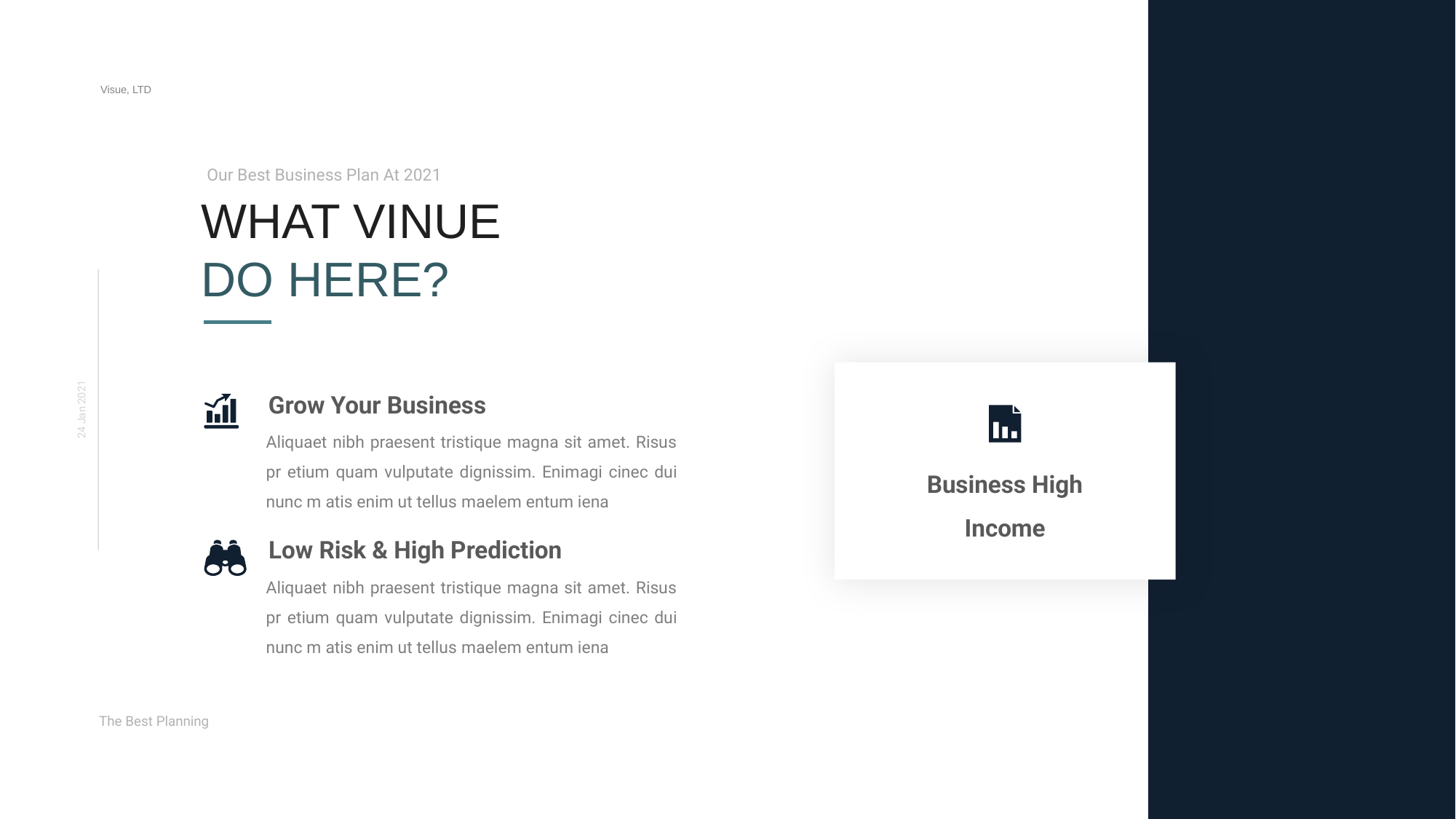

Visue, LTD

Our Best Business Plan At 2021
WHAT VINUE DO HERE?

Grow Your Business

24 Jan 2021

Aliquaet nibh praesent tristique magna sit amet. Risus pr etium quam vulputate dignissim. Enimagi cinec dui nunc m atis enim ut tellus maelem entum iena
Business High Income

Low Risk & High Prediction

Aliquaet nibh praesent tristique magna sit amet. Risus pr etium quam vulputate dignissim. Enimagi cinec dui nunc m atis enim ut tellus maelem entum iena
The Best Planning